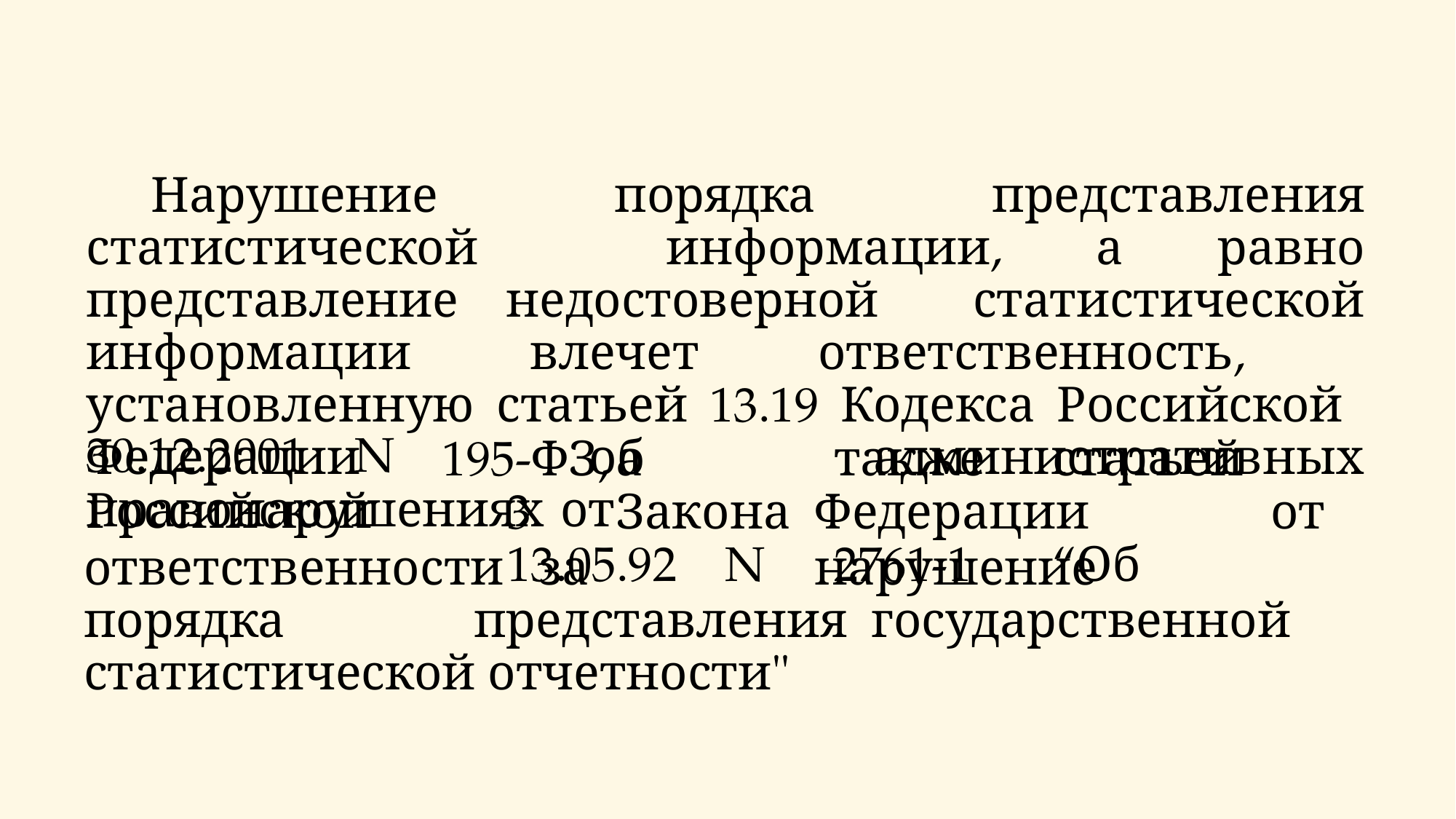

Нарушение порядка представления статистической  информации, а равно представление недостоверной  статистической информации влечет ответственность,  установленную статьей 13.19 Кодекса Российской  Федерации об административных правонарушениях от
30.12.2001	N
Российской
195-ФЗ,	а		также	статьей		3	Закона  Федерации		от	13.05.92	N	2761-1	“Об
ответственности	за	нарушение	порядка	представления  государственной статистической отчетности"